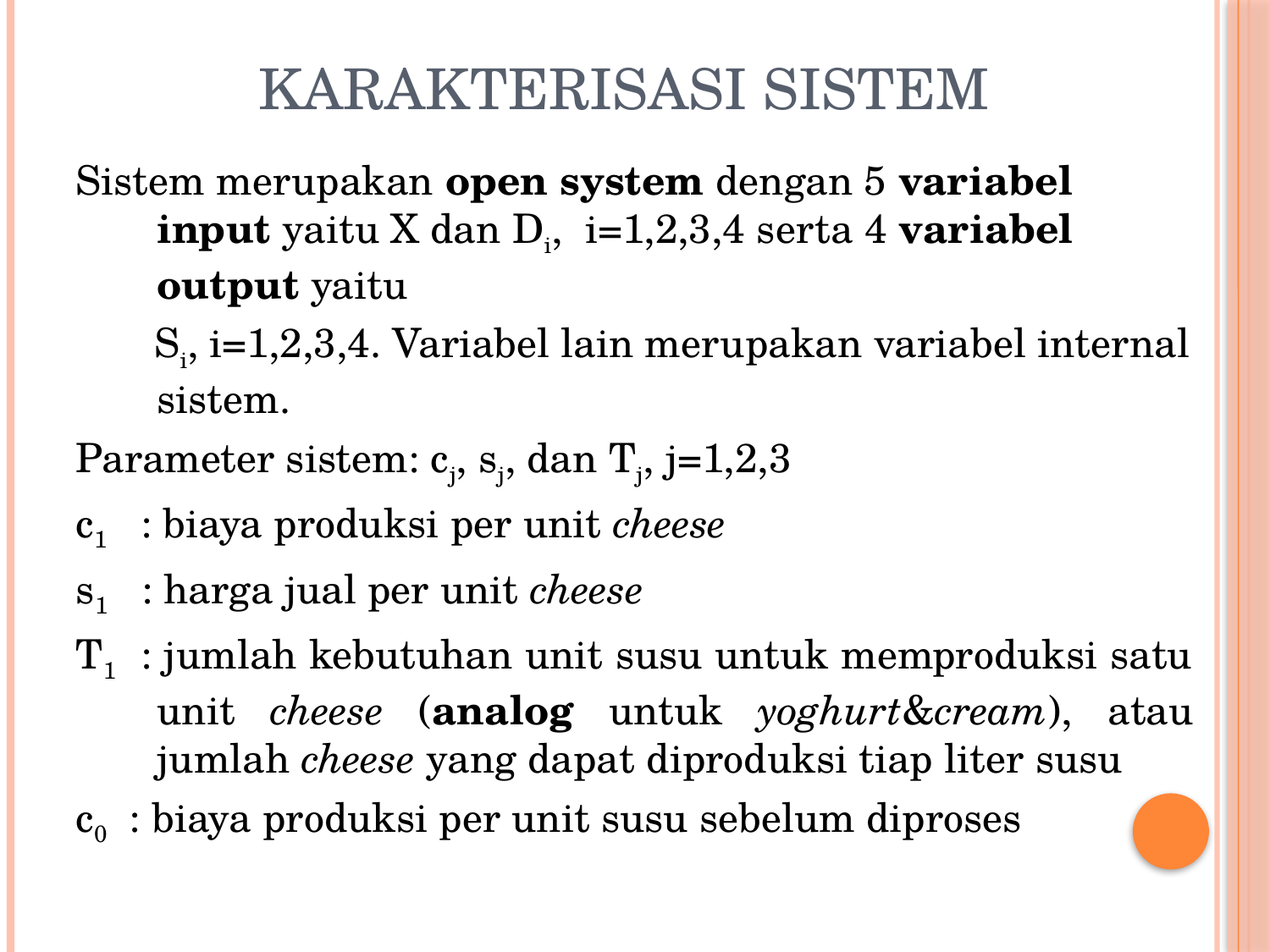

# Karakterisasi Sistem
Sistem merupakan open system dengan 5 variabel input yaitu X dan Di,  i=1,2,3,4 serta 4 variabel output yaitu
       Si, i=1,2,3,4. Variabel lain merupakan variabel internal sistem.
Parameter sistem: cj, sj, dan Tj, j=1,2,3
c1   : biaya produksi per unit cheese
s1   : harga jual per unit cheese
T1  : jumlah kebutuhan unit susu untuk memproduksi satu unit cheese (analog untuk yoghurt&cream), atau jumlah cheese yang dapat diproduksi tiap liter susu
c0  : biaya produksi per unit susu sebelum diproses